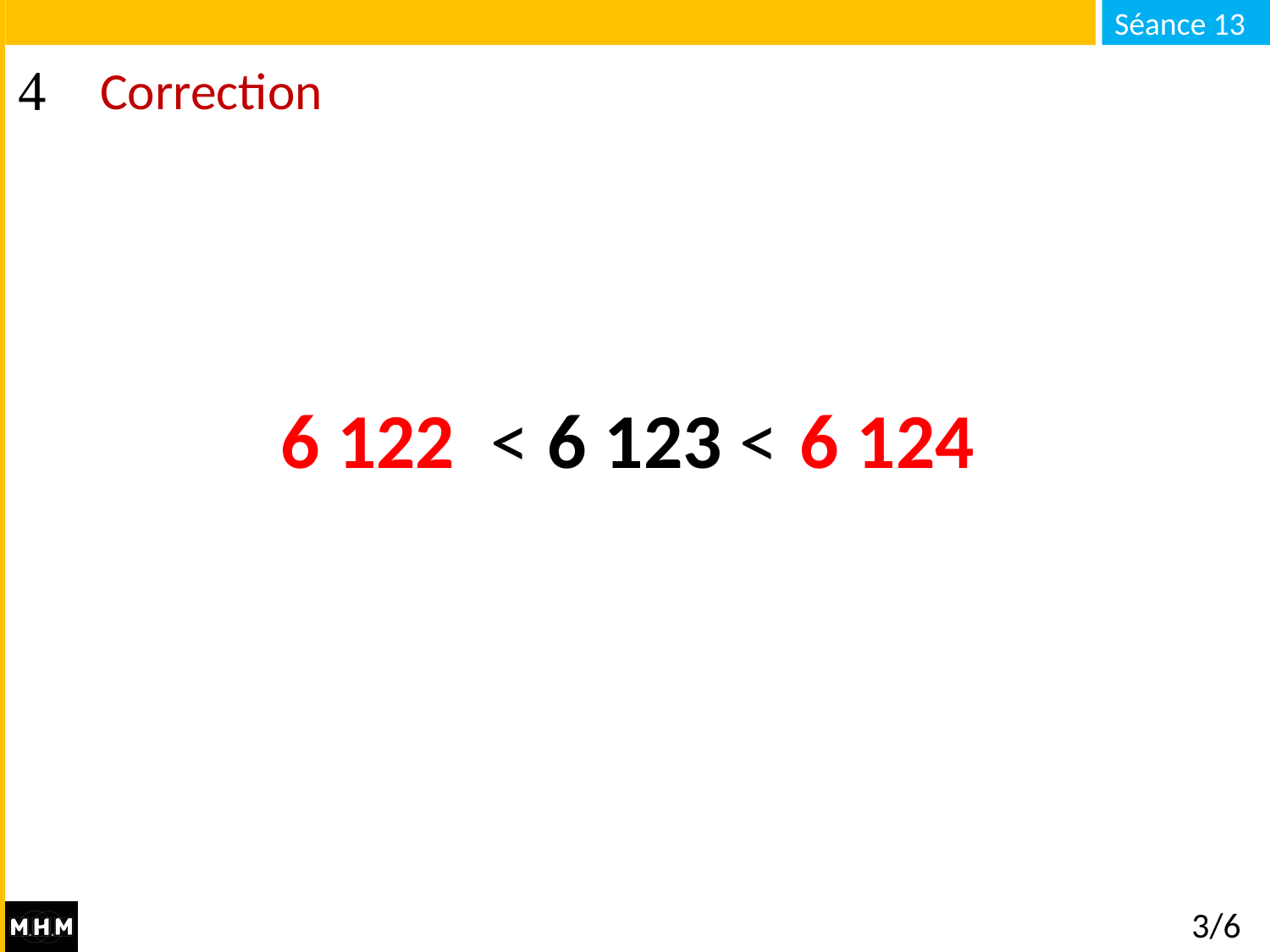

# Correction
6 124
6 122
… < 6 123 < …
3/6